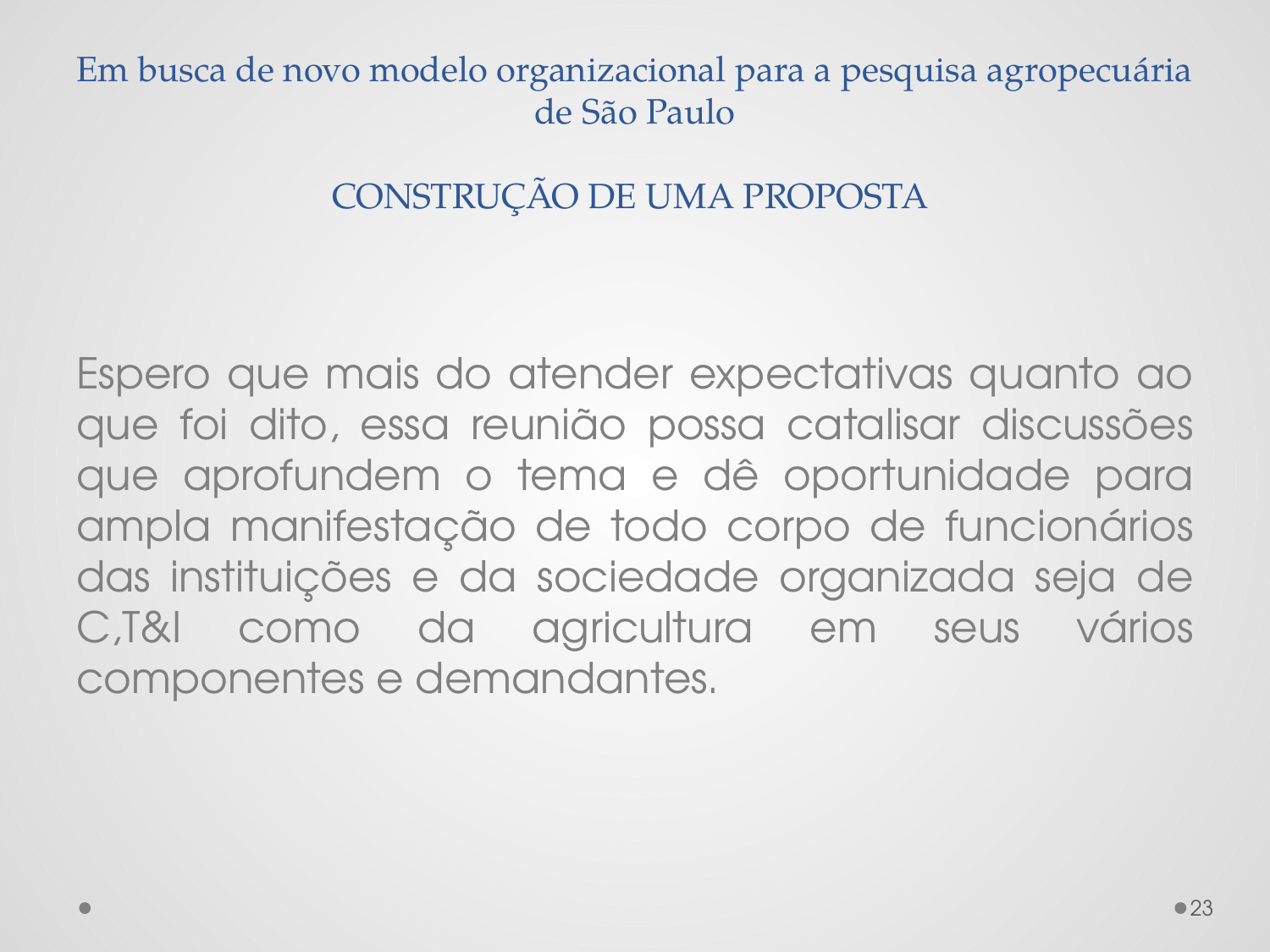

# Em busca de novo modelo organizacional para a pesquisa agropecuária de São Paulo CONSTRUÇÃO DE UMA PROPOSTA

Espero que mais do atender expectativas quanto ao que foi dito, essa reunião possa catalisar discussões que aprofundem o tema e dê oportunidade para ampla manifestação de todo corpo de funcionários das instituições e da sociedade organizada seja de C,T&I como da agricultura em seus vários componentes e demandantes.

23